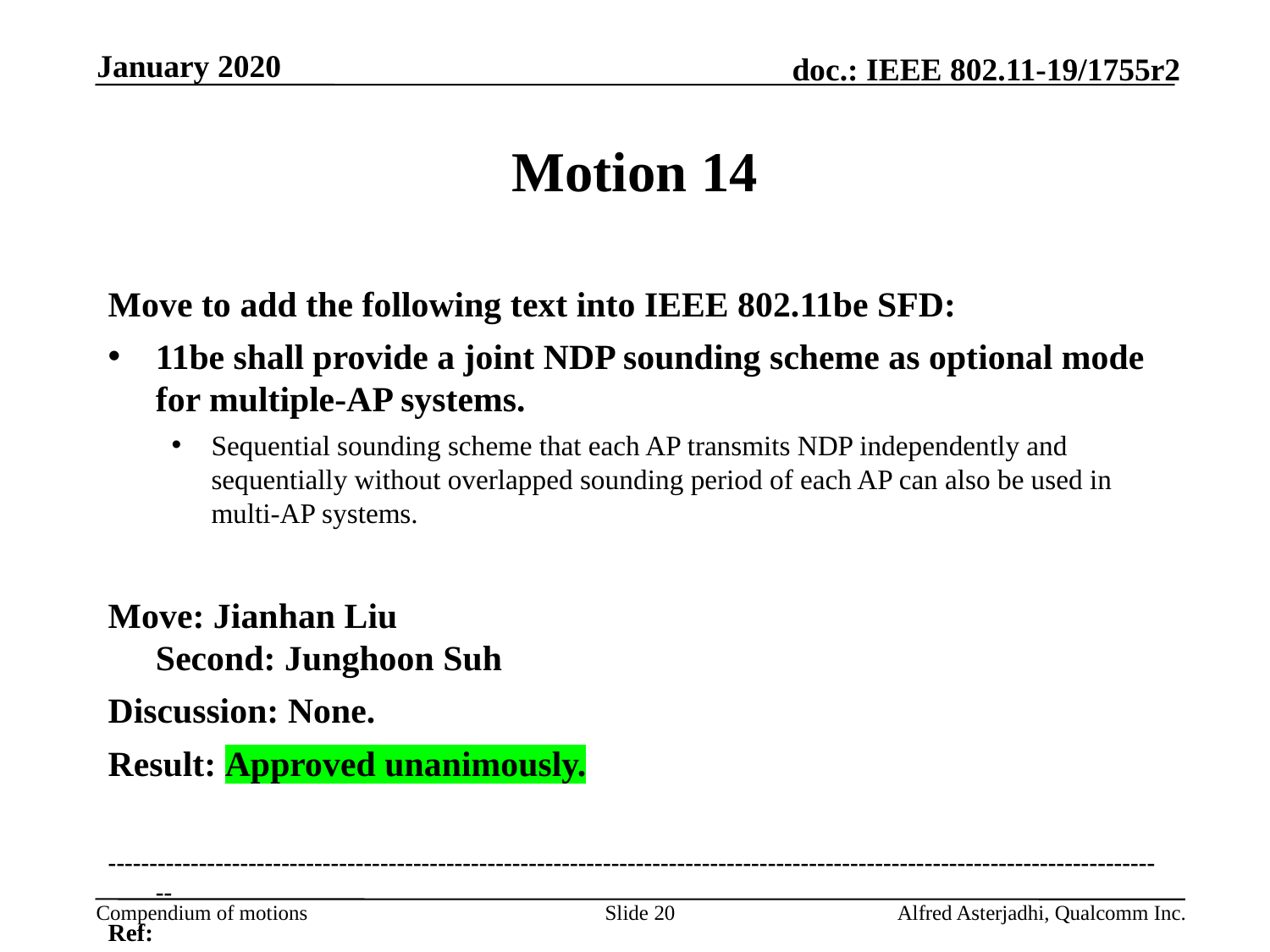

January 2020
# Motion 14
Move to add the following text into IEEE 802.11be SFD:
11be shall provide a joint NDP sounding scheme as optional mode for multiple-AP systems.
Sequential sounding scheme that each AP transmits NDP independently and sequentially without overlapped sounding period of each AP can also be used in multi-AP systems.

Move: Jianhan Liu						Second: Junghoon Suh
Discussion: None.
Result: Approved unanimously.

---------------------------------------------------------------------------------------------------------------------------------
Ref: https://mentor.ieee.org/802.11/dcn/19/11-19-1593-03-00be-joint-sounding-for-multi-ap-systems.pptx
Slide 20
Alfred Asterjadhi, Qualcomm Inc.